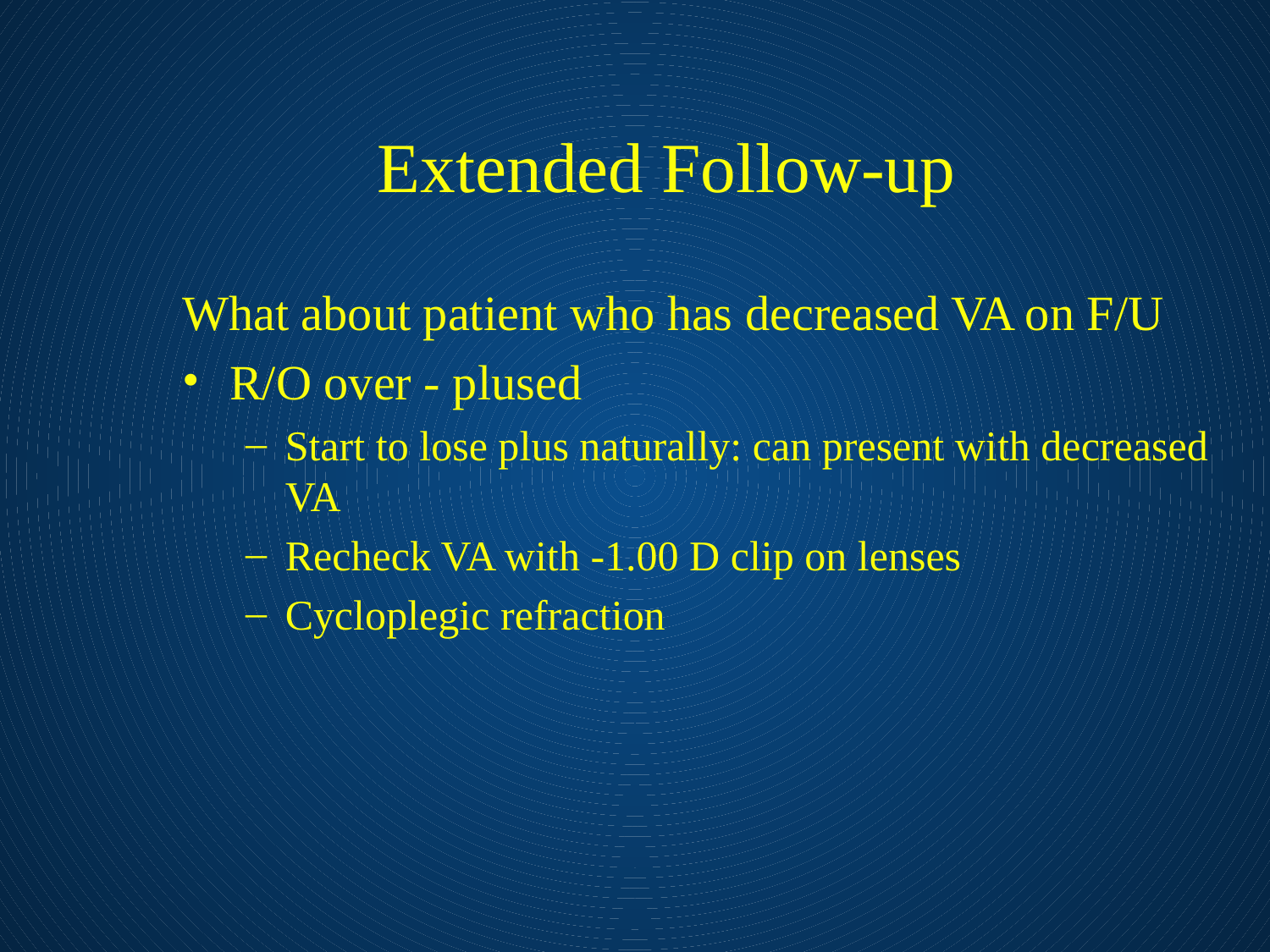

# Extended Follow-up
What about patient who has decreased VA on F/U
R/O over - plused
Start to lose plus naturally: can present with decreased VA
Recheck VA with -1.00 D clip on lenses
Cycloplegic refraction